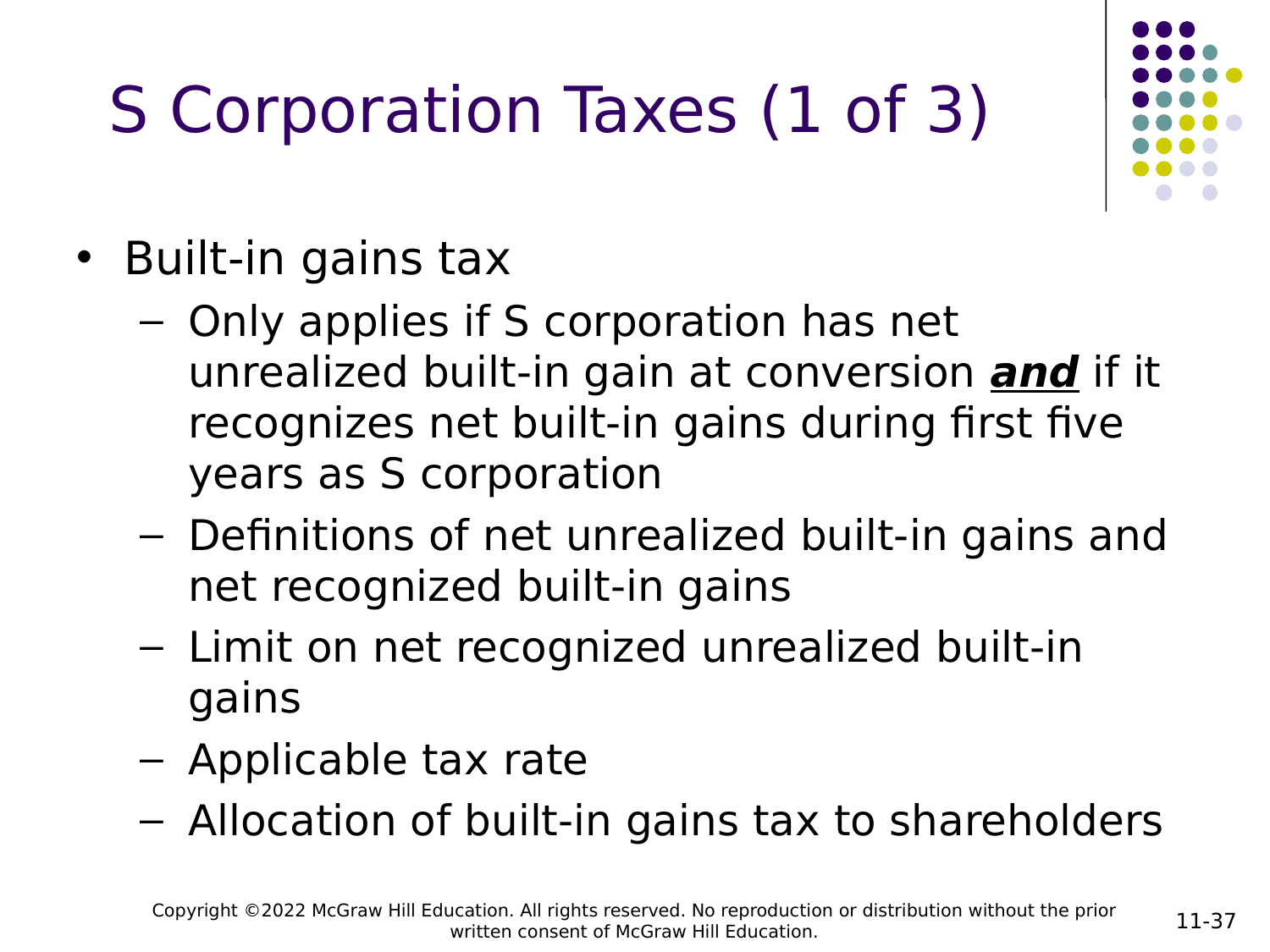

# S Corporation Taxes (1 of 3)
Built-in gains tax
Only applies if S corporation has net unrealized built-in gain at conversion and if it recognizes net built-in gains during first five years as S corporation
Definitions of net unrealized built-in gains and net recognized built-in gains
Limit on net recognized unrealized built-in gains
Applicable tax rate
Allocation of built-in gains tax to shareholders